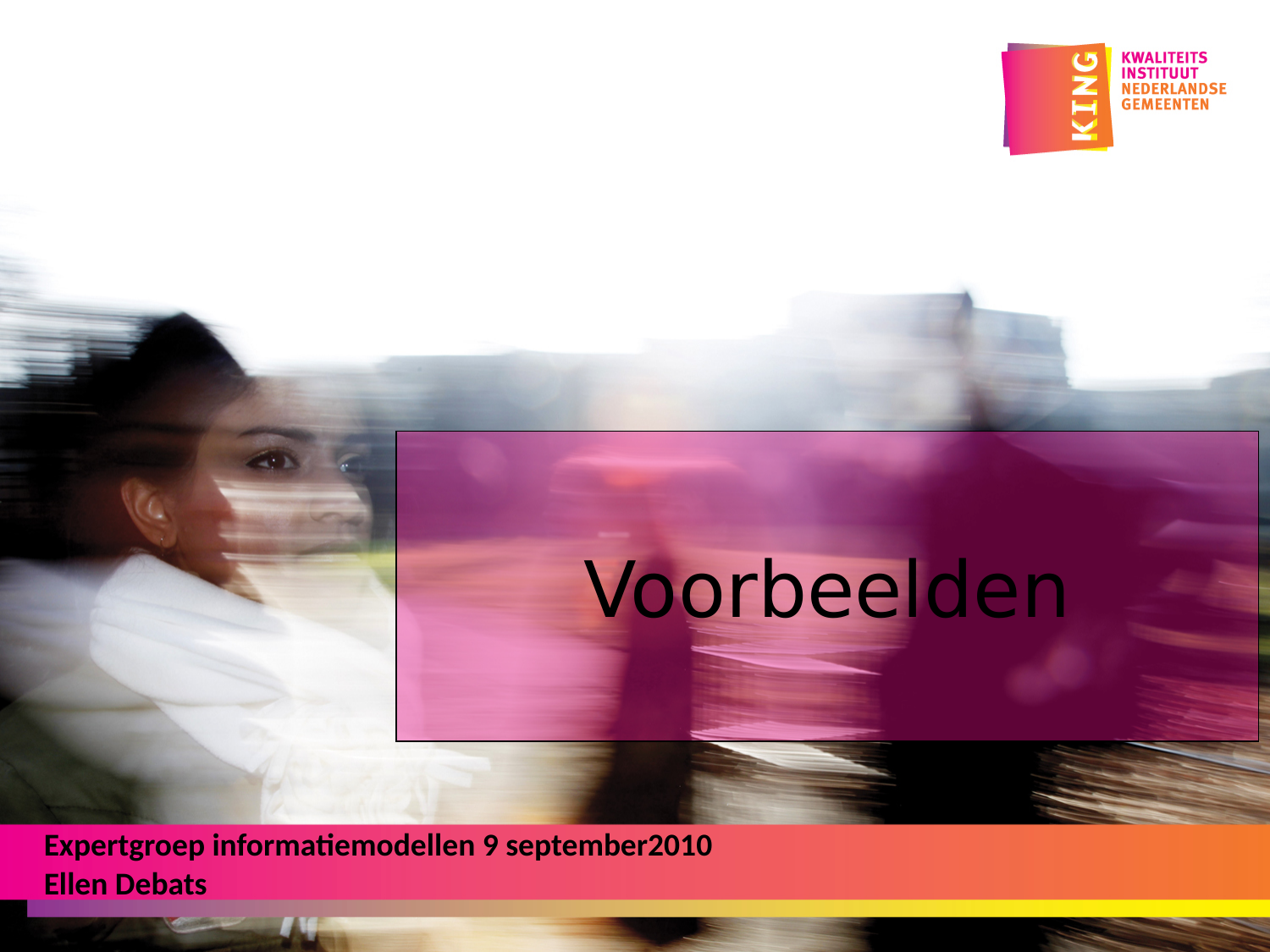

Voorbeelden
Expertgroep informatiemodellen 9 september2010
Ellen Debats